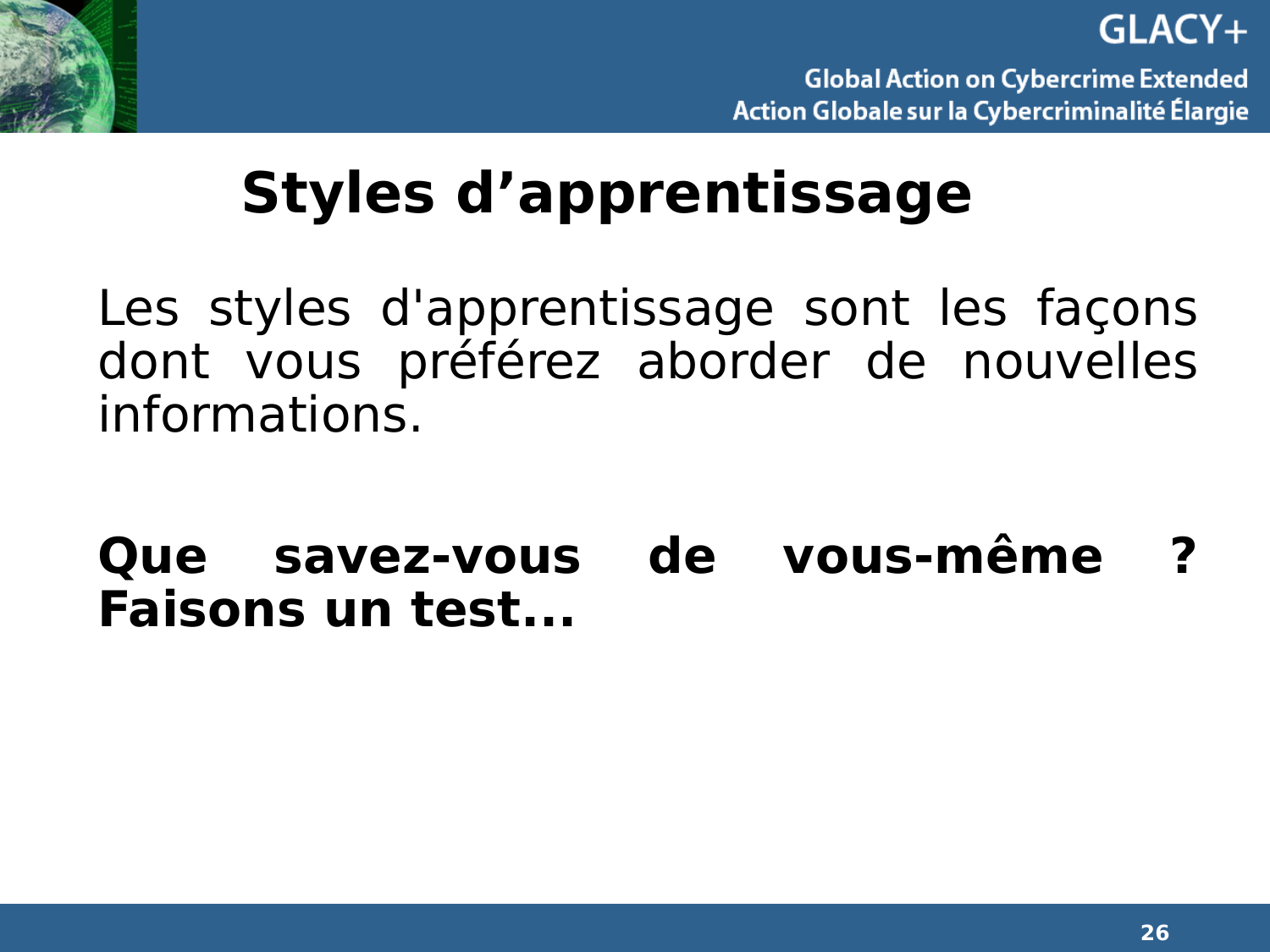

# Styles d’apprentissage
Les styles d'apprentissage sont les façons dont vous préférez aborder de nouvelles informations.

Que savez-vous de vous-même ? Faisons un test...

26